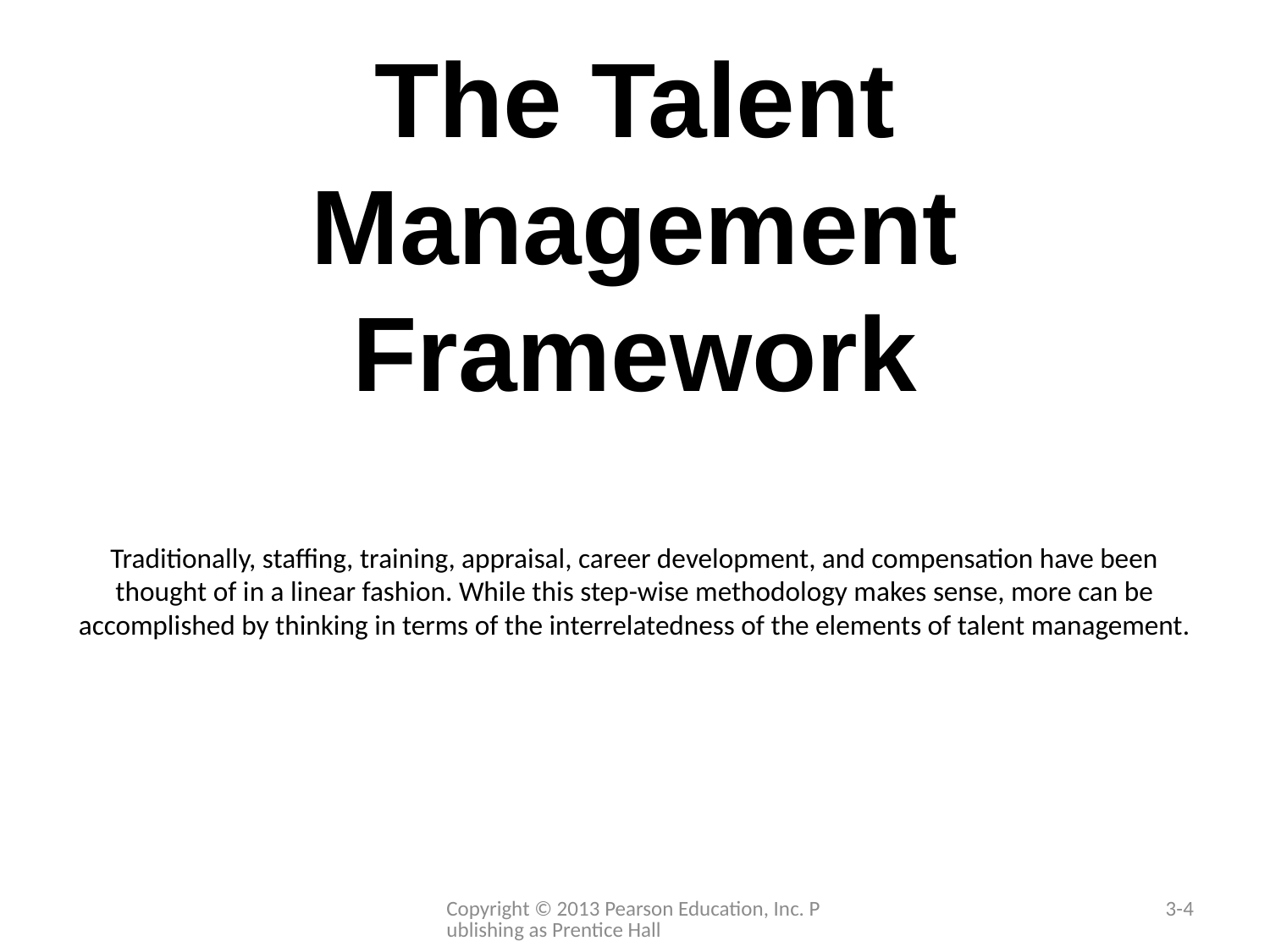

# The Talent Management Framework Traditionally, staffing, training, appraisal, career development, and compensation have been thought of in a linear fashion. While this step-wise methodology makes sense, more can be accomplished by thinking in terms of the interrelatedness of the elements of talent management.
Copyright © 2013 Pearson Education, Inc. Publishing as Prentice Hall
3-4